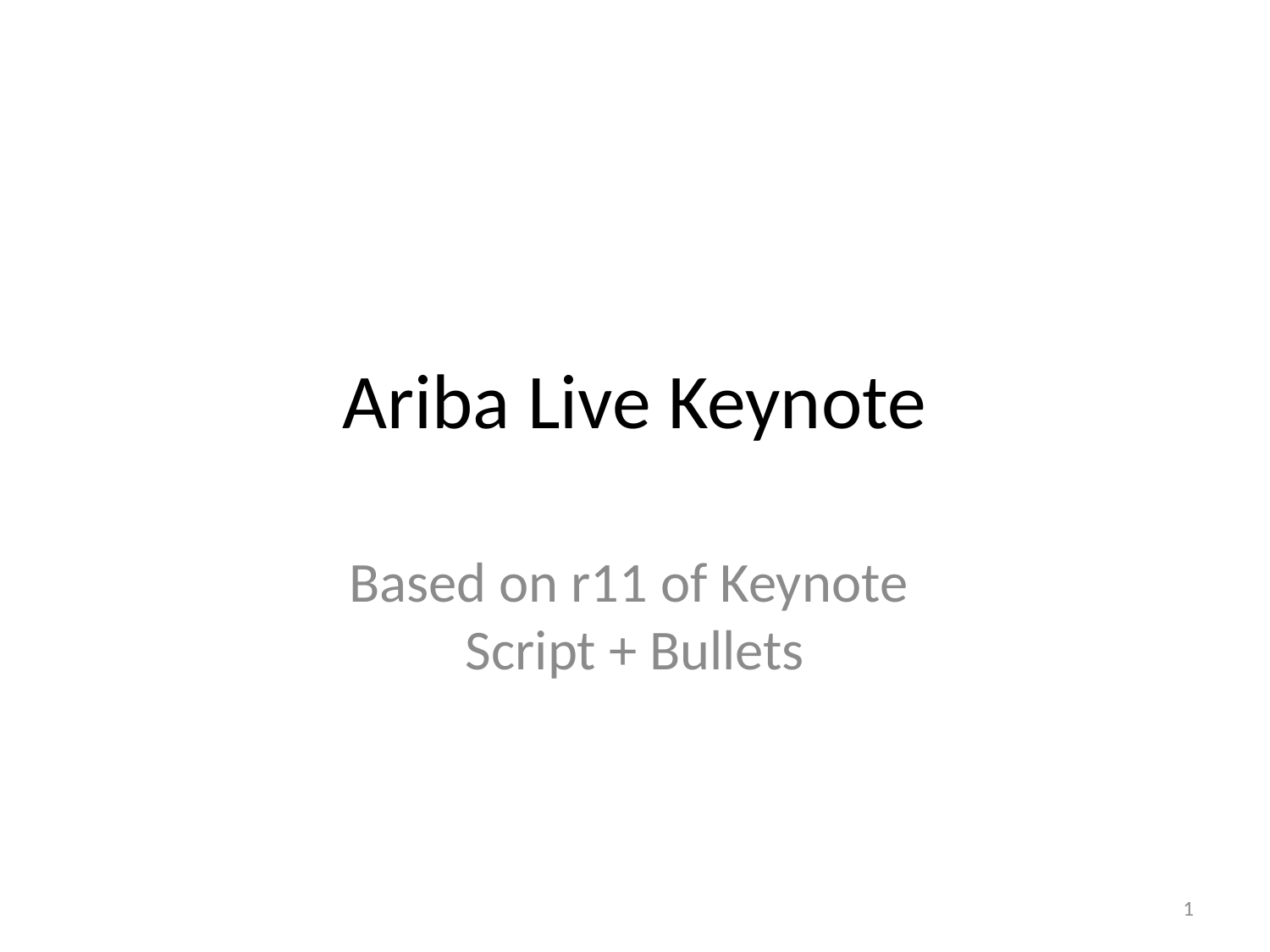

# Ariba Live Keynote
Based on r11 of Keynote
Script + Bullets
1